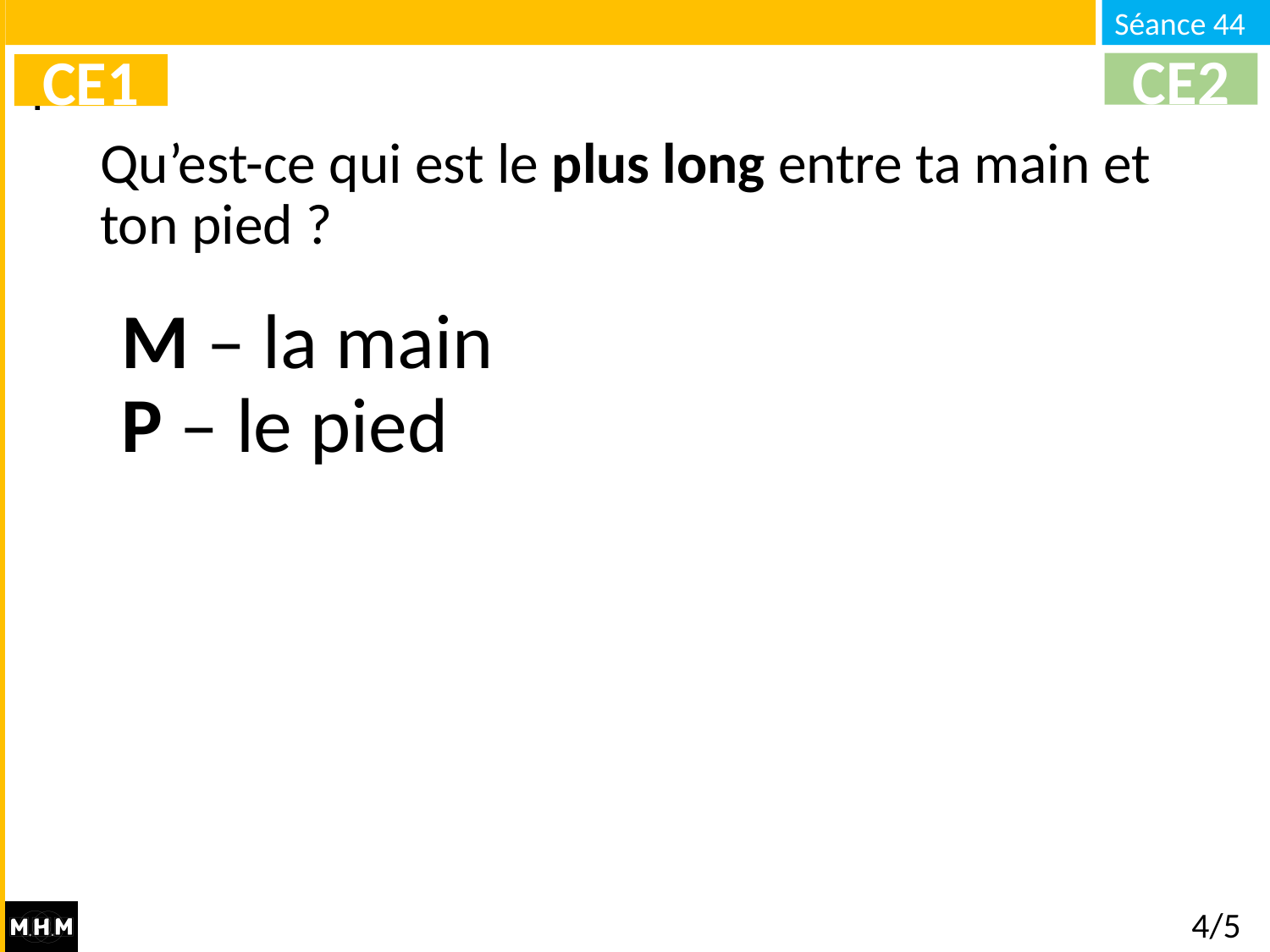

CE2
CE1
# Qu’est-ce qui est le plus long entre ta main et ton pied ?
M – la main
P – le pied
4/5